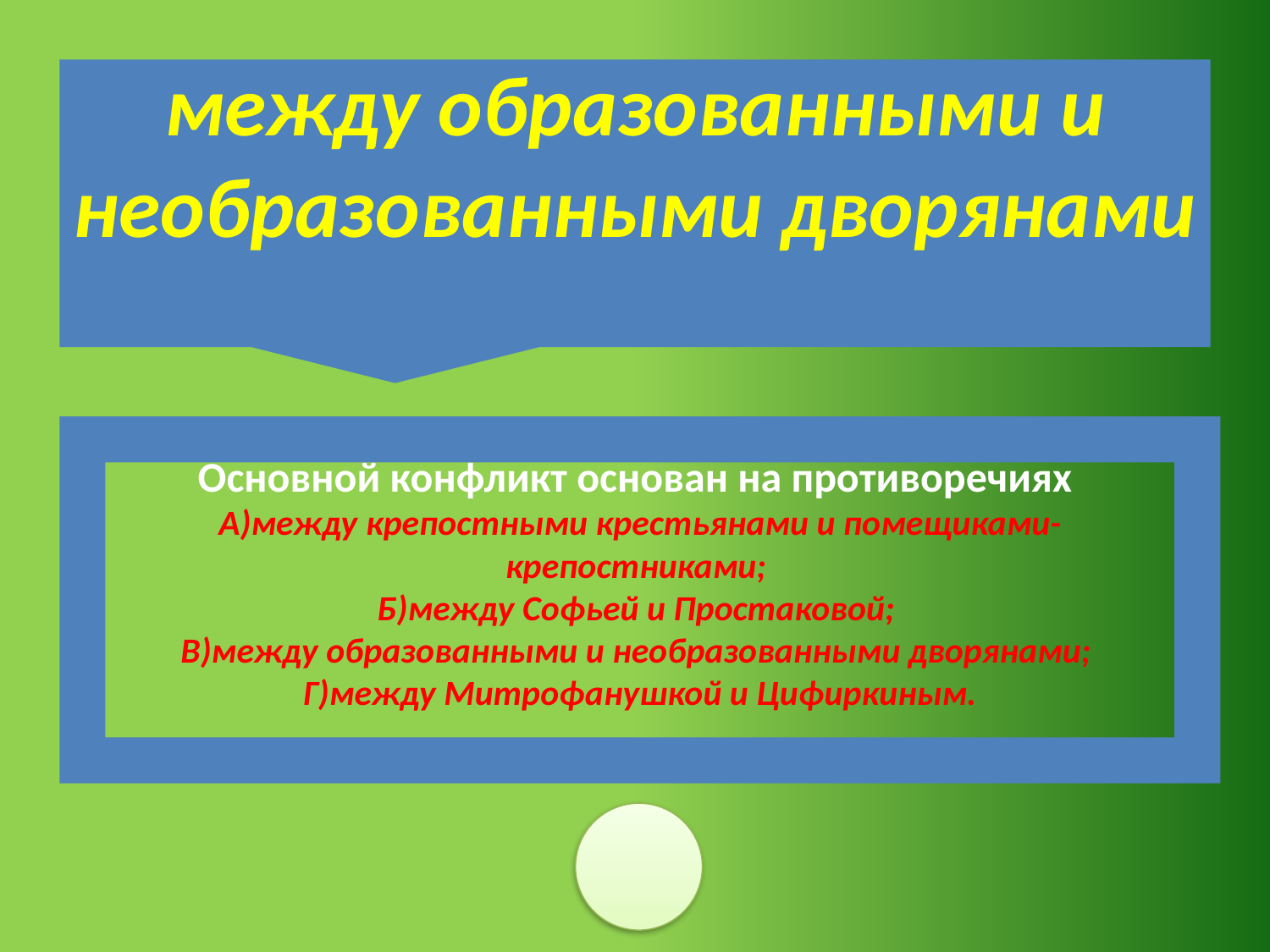

между образованными и необразованными дворянами

Основной конфликт основан на противоречиях
А)между крепостными крестьянами и помещиками- крепостниками;
Б)между Софьей и Простаковой;
В)между образованными и необразованными дворянами;
 Г)между Митрофанушкой и Цифиркиным.